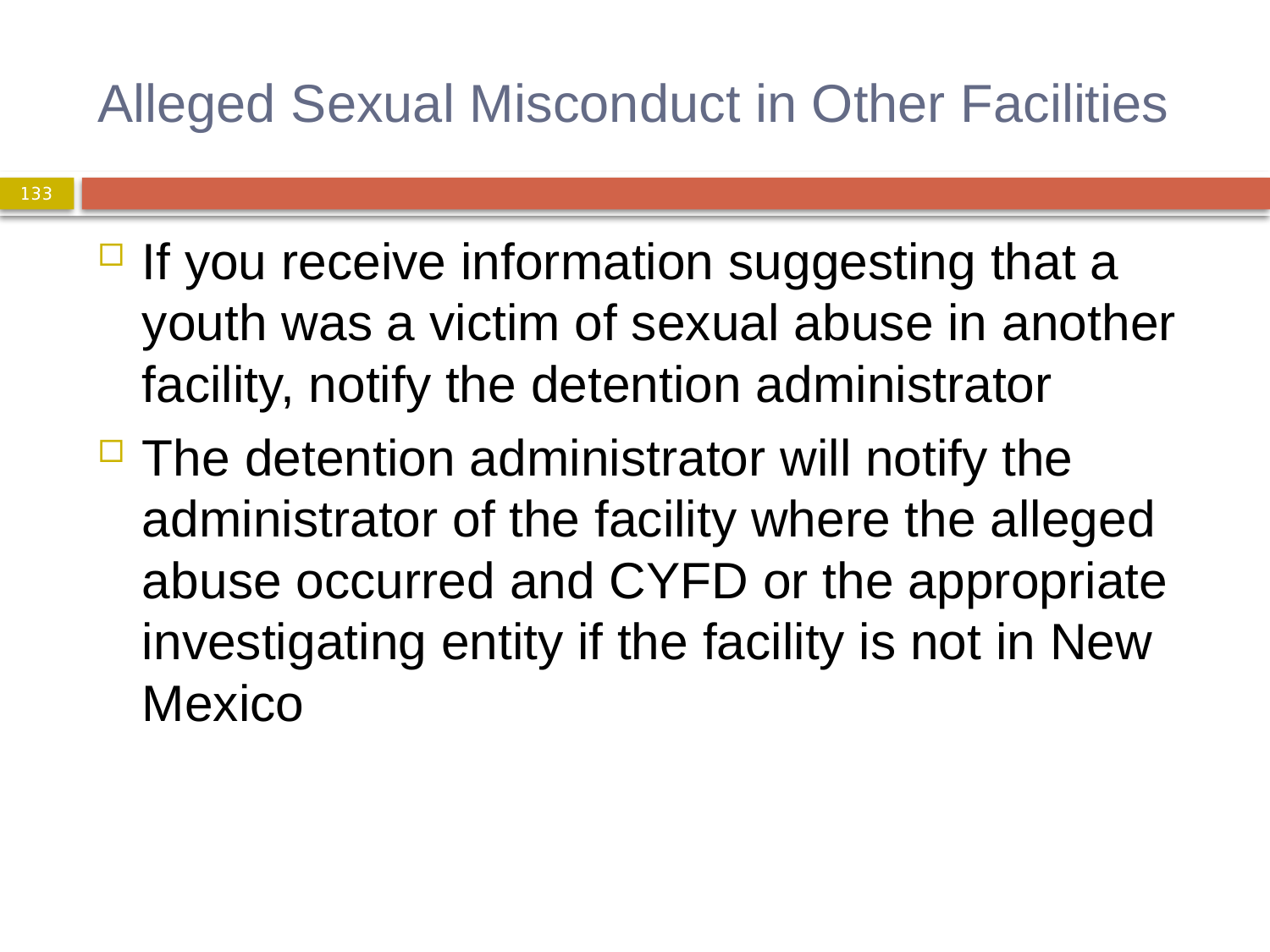

# Alleged Sexual Misconduct in Other Facilities
133
If you receive information suggesting that a youth was a victim of sexual abuse in another facility, notify the detention administrator
The detention administrator will notify the administrator of the facility where the alleged abuse occurred and CYFD or the appropriate investigating entity if the facility is not in New Mexico